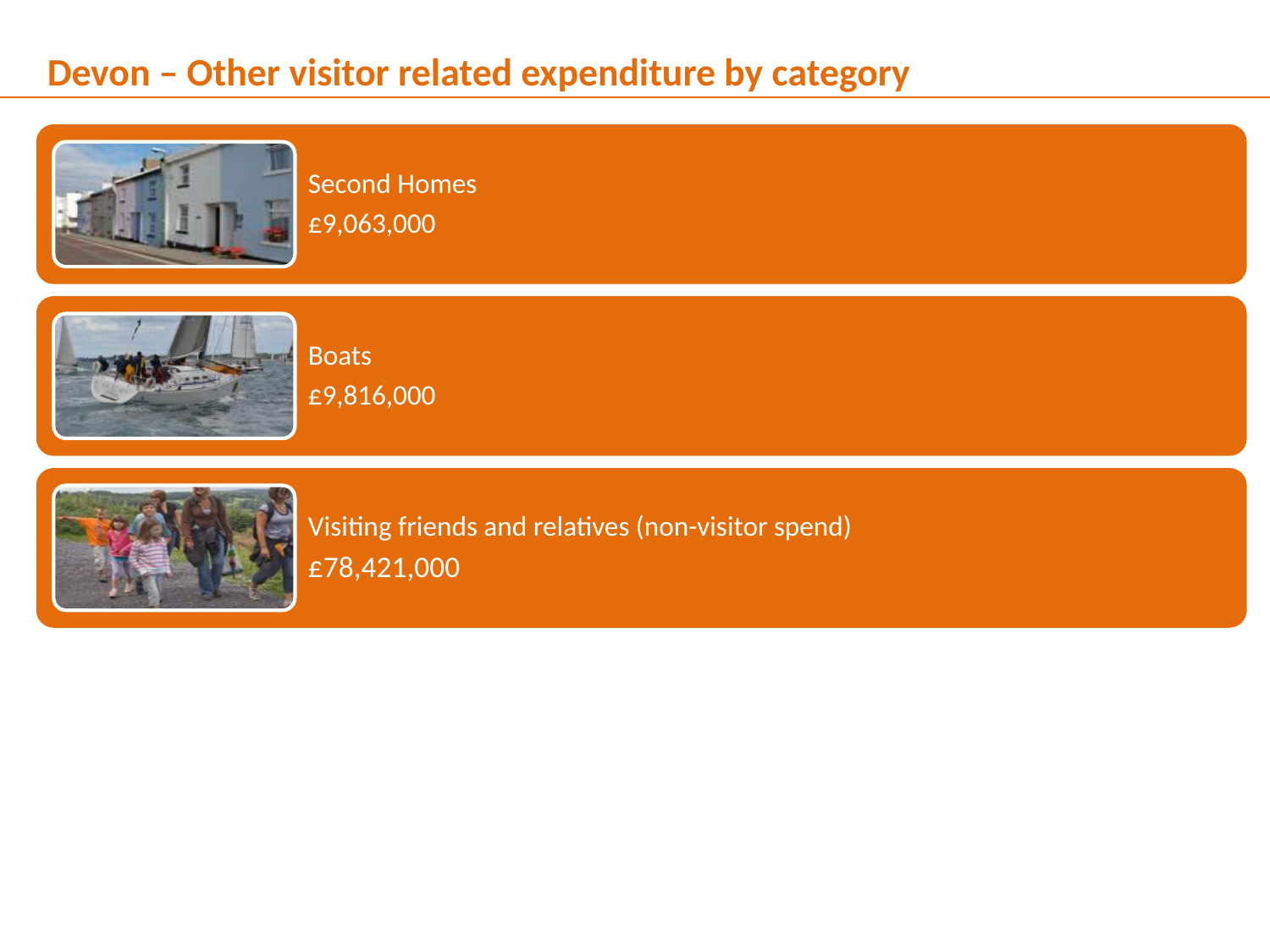

Devon – Other visitor related expenditure by category

Second Homes
£9,063,000
Boats
£9,816,000
Visiting friends and relatives (non-visitor spend)
£78,421,000
6